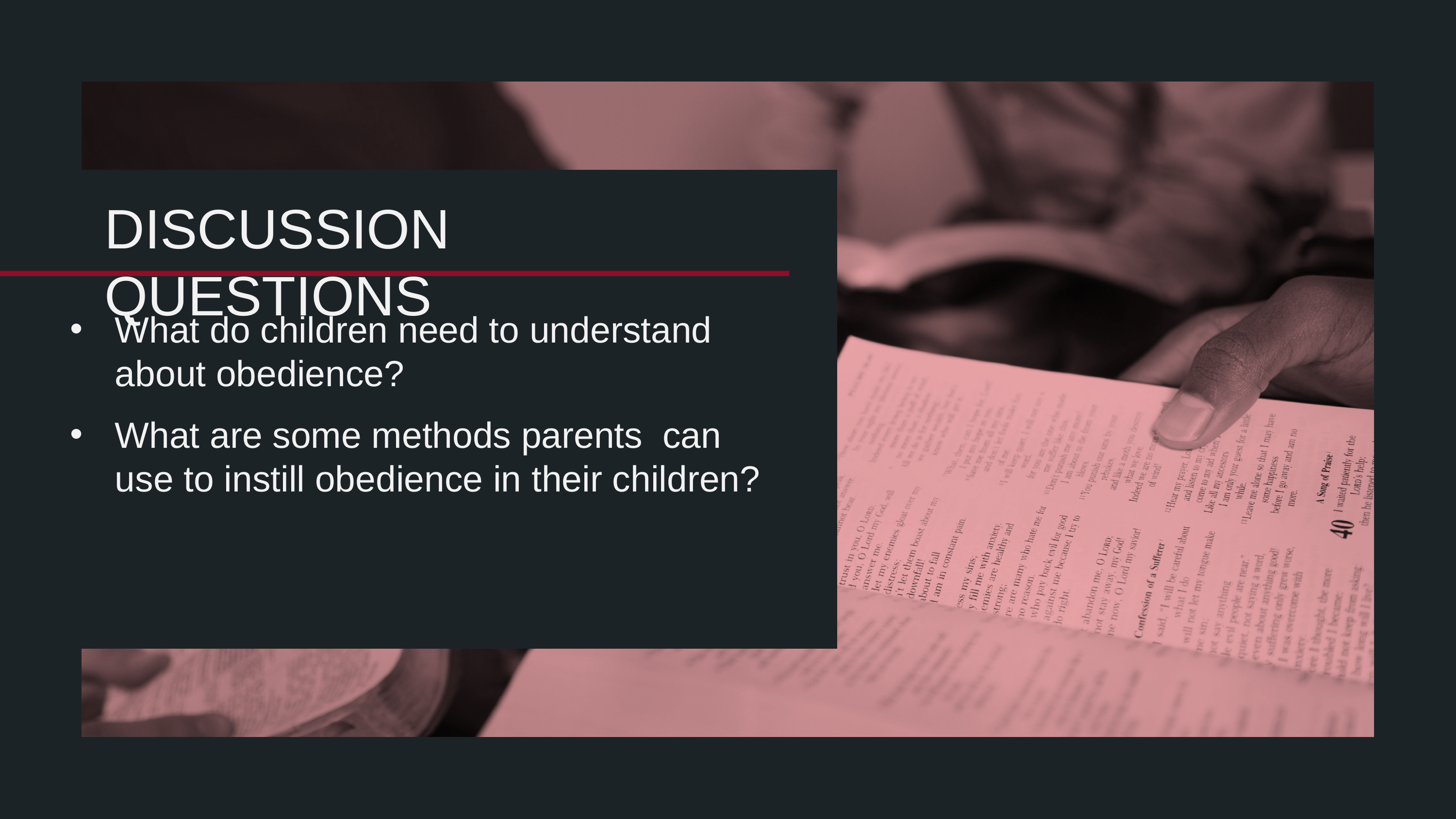

What do children need to understand about obedience?
What are some methods parents  can use to instill obedience in their children?